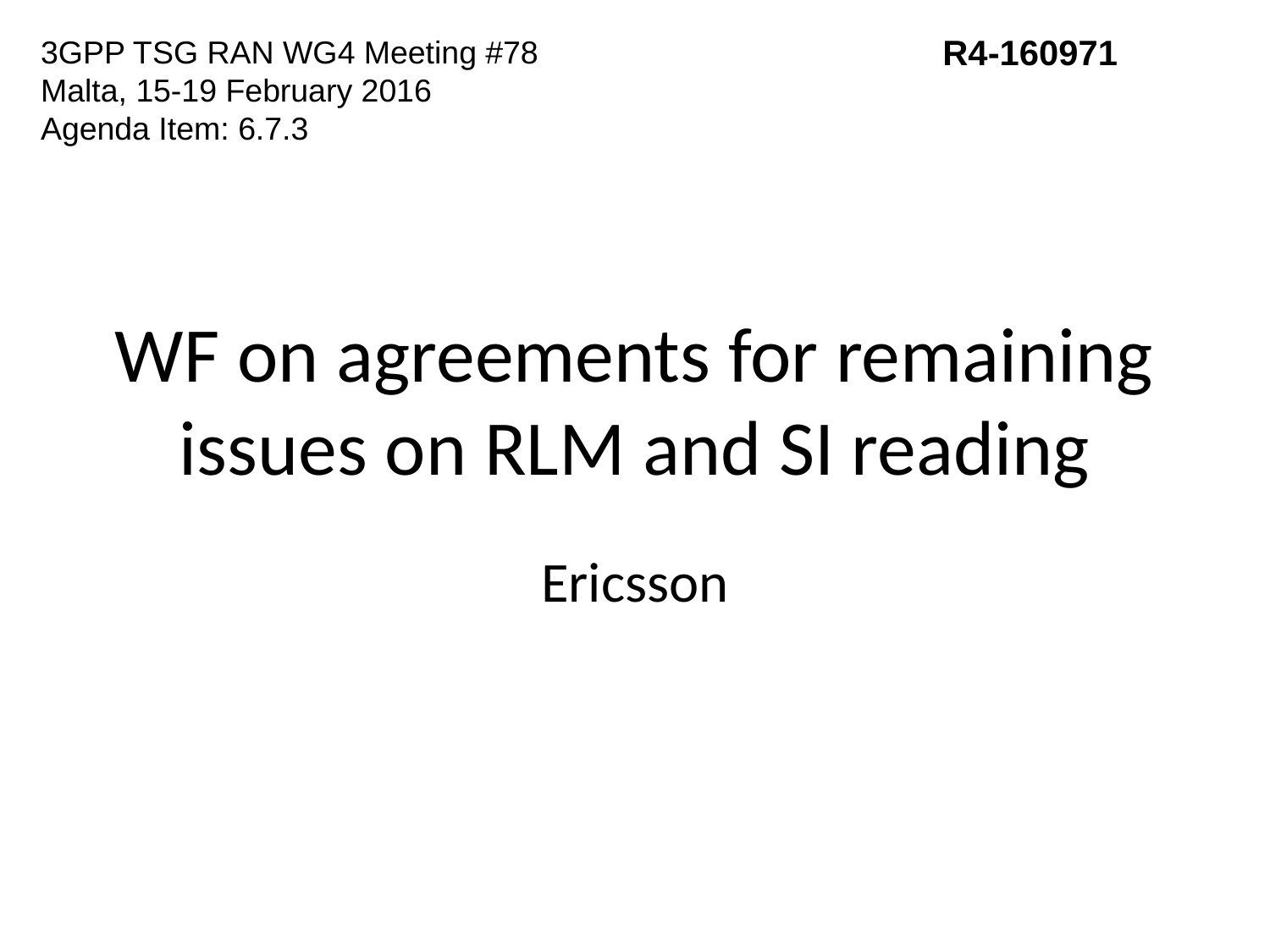

R4-160971
3GPP TSG RAN WG4 Meeting #78
Malta, 15-19 February 2016
Agenda Item: 6.7.3

# WF on agreements for remaining issues on RLM and SI reading
Ericsson